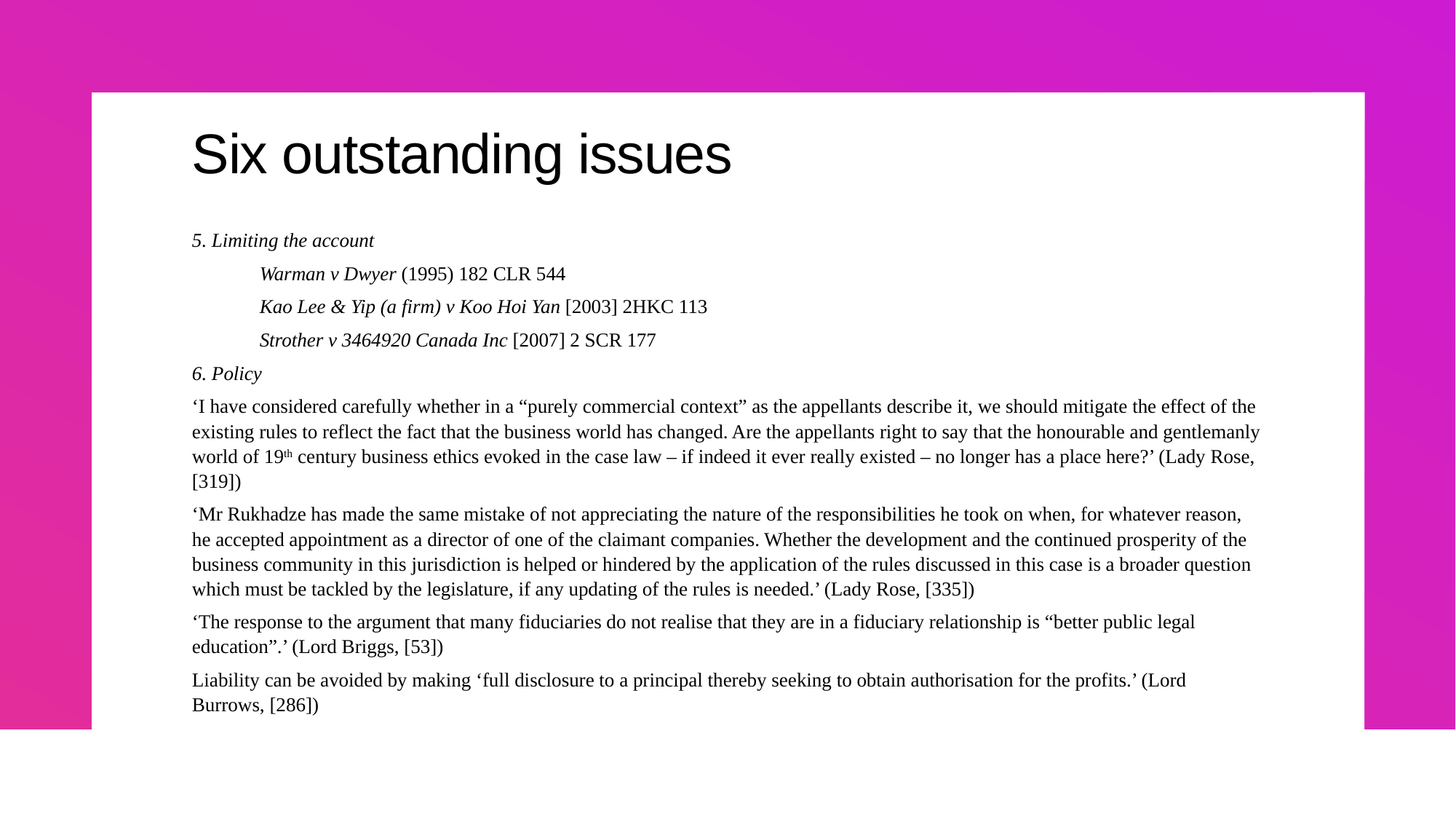

# Six outstanding issues
5. Limiting the account
	Warman v Dwyer (1995) 182 CLR 544
	Kao Lee & Yip (a firm) v Koo Hoi Yan [2003] 2HKC 113
 	Strother v 3464920 Canada Inc [2007] 2 SCR 177
6. Policy
‘I have considered carefully whether in a “purely commercial context” as the appellants describe it, we should mitigate the effect of the existing rules to reflect the fact that the business world has changed. Are the appellants right to say that the honourable and gentlemanly world of 19th century business ethics evoked in the case law – if indeed it ever really existed – no longer has a place here?’ (Lady Rose, [319])
‘Mr Rukhadze has made the same mistake of not appreciating the nature of the responsibilities he took on when, for whatever reason, he accepted appointment as a director of one of the claimant companies. Whether the development and the continued prosperity of the business community in this jurisdiction is helped or hindered by the application of the rules discussed in this case is a broader question which must be tackled by the legislature, if any updating of the rules is needed.’ (Lady Rose, [335])
‘The response to the argument that many fiduciaries do not realise that they are in a fiduciary relationship is “better public legal education”.’ (Lord Briggs, [53])
Liability can be avoided by making ‘full disclosure to a principal thereby seeking to obtain authorisation for the profits.’ (Lord Burrows, [286])